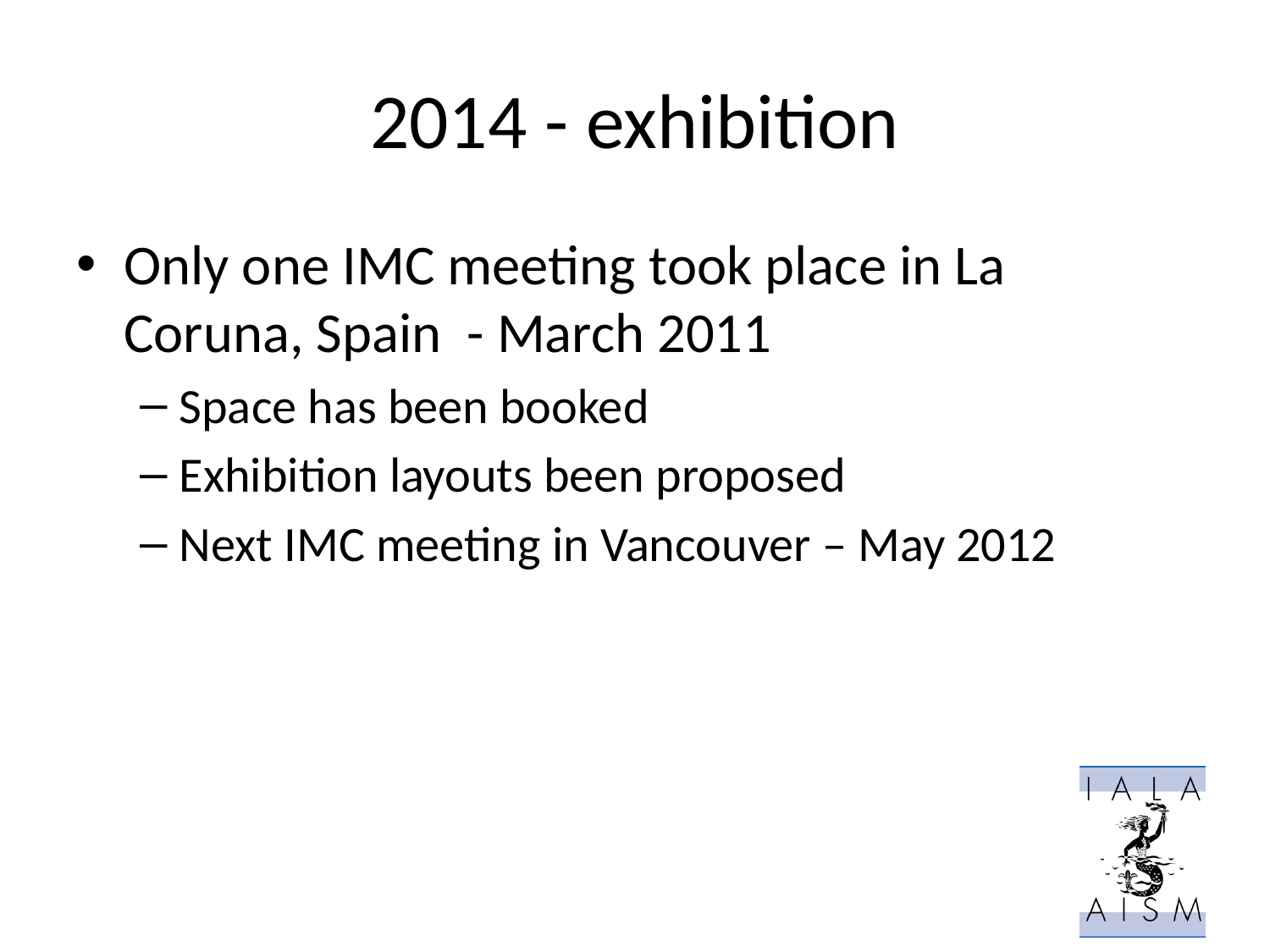

# 2014 - exhibition
Only one IMC meeting took place in La Coruna, Spain  - March 2011
Space has been booked
Exhibition layouts been proposed
Next IMC meeting in Vancouver – May 2012